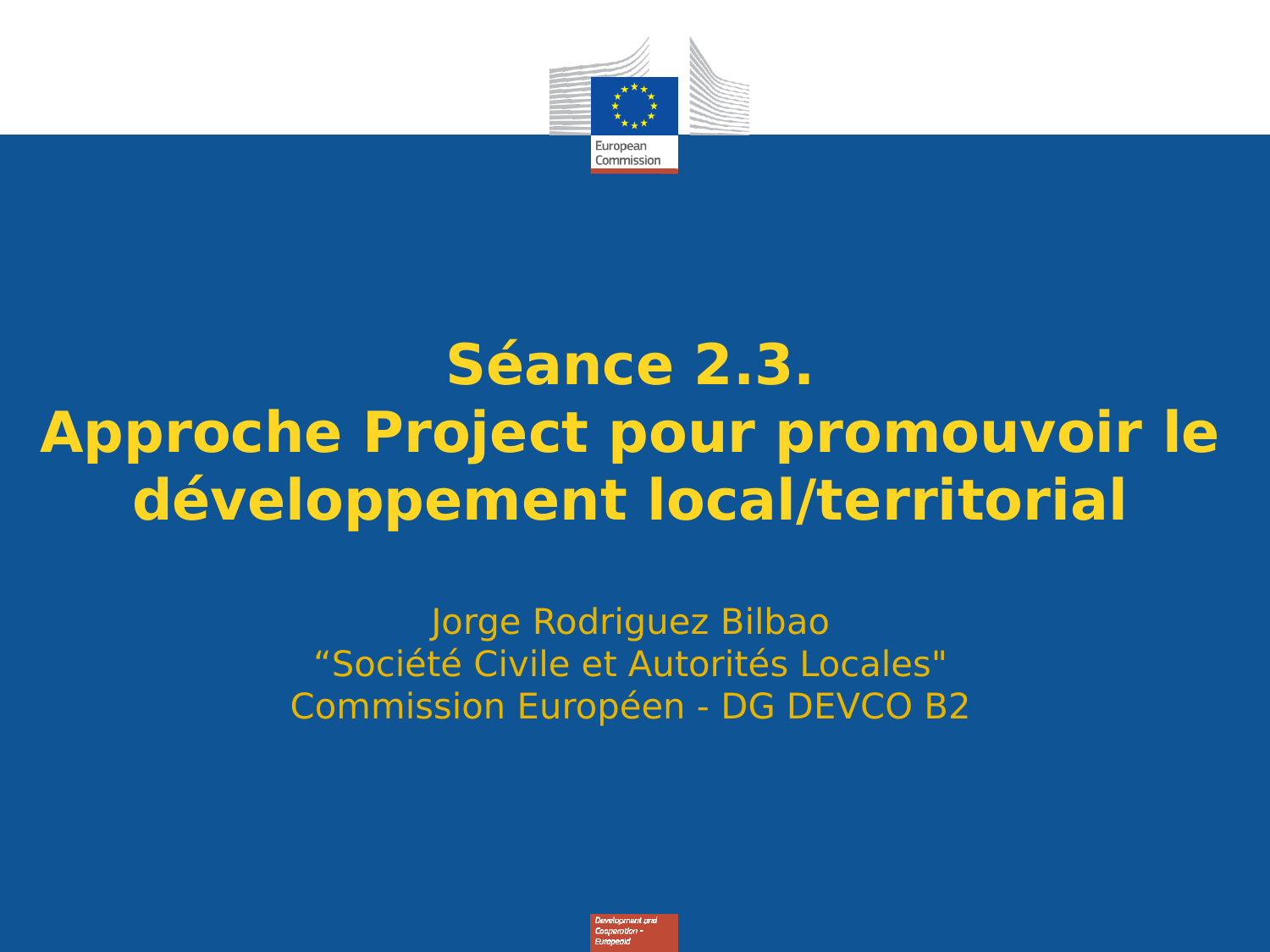

# Séance 2.3. Approche Project pour promouvoir le développement local/territorial Jorge Rodriguez Bilbao “Société Civile et Autorités Locales" Commission Européen - DG DEVCO B2